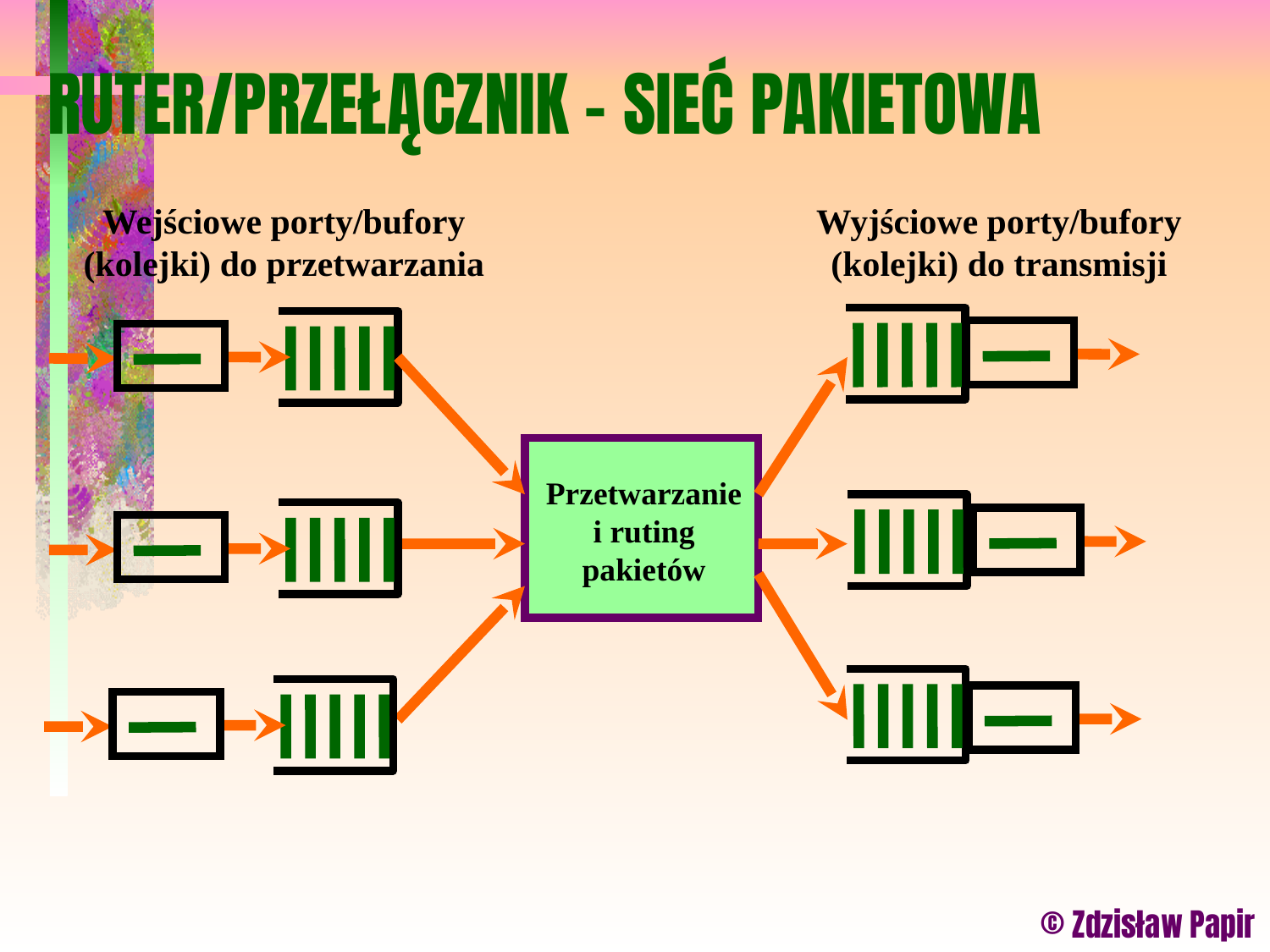

RUTER/PRZEŁĄCZNIK – SIEĆ PAKIETOWA
Wejściowe porty/bufory
(kolejki) do przetwarzania
Wyjściowe porty/bufory
(kolejki) do transmisji

Przetwarzanie
i ruting
pakietów

© Zdzisław Papir